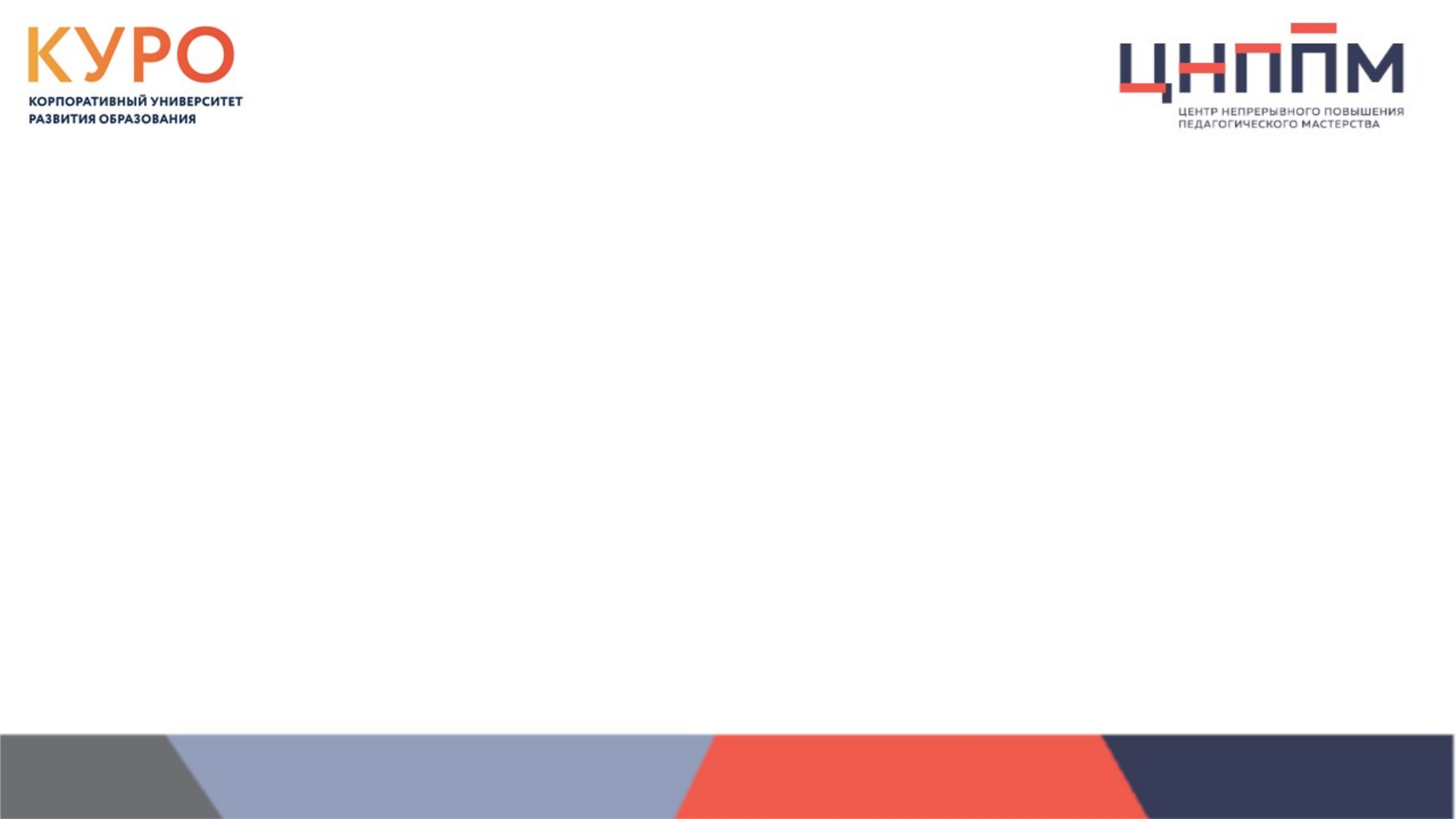

Практическая значимость
С позиции структуры читательской деятельности разработанная технология предполагает три этапа работы с текстом:

I. Работа с текстом до чтения.

II. Работа с текстом во время чтения.

III. Работа с текстом после чтения.

Остановимся подробнее на каждом этапе.